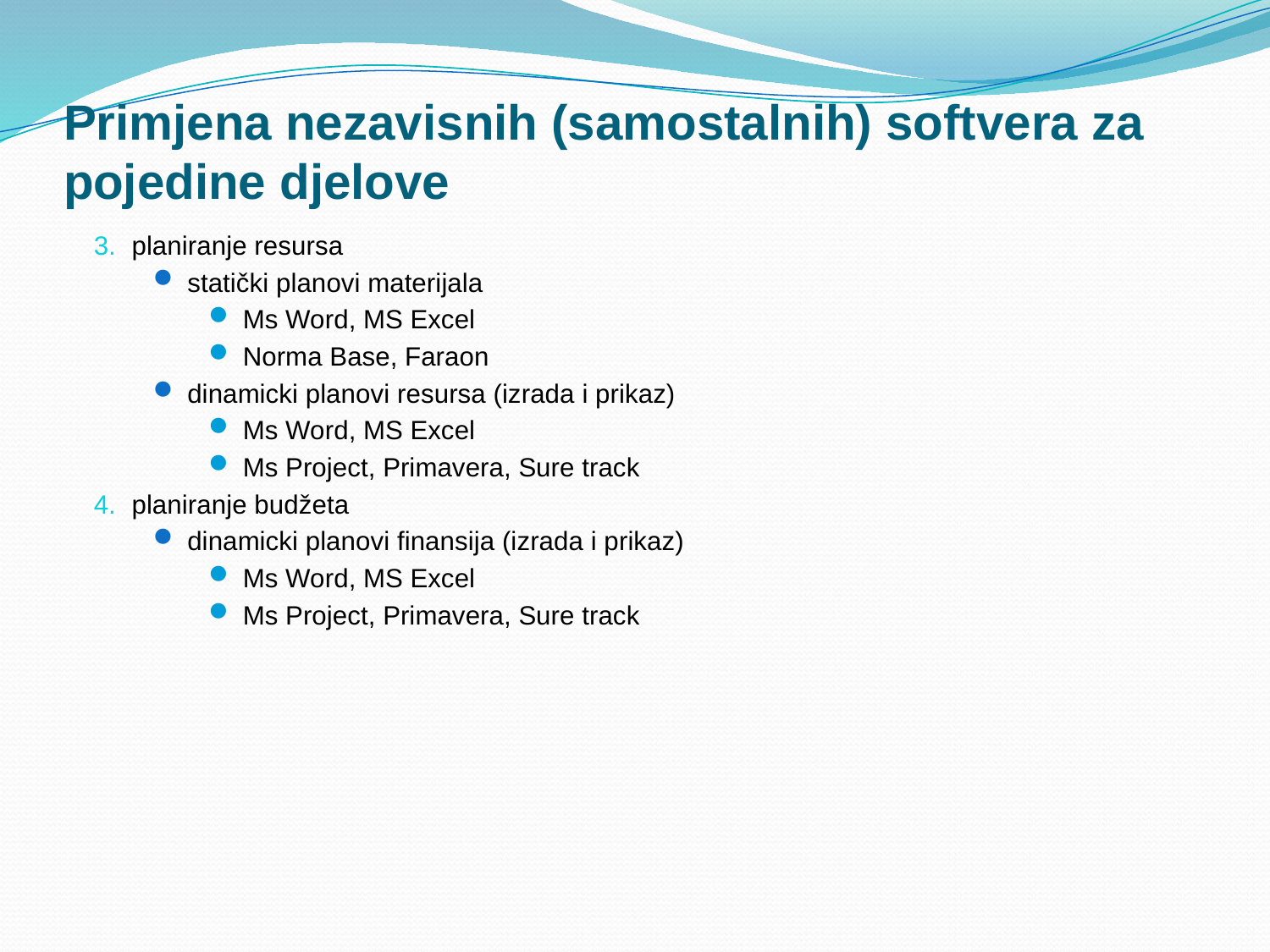

# Primjena nezavisnih (samostalnih) softvera za pojedine djelove
planiranje resursa
statički planovi materijala
Ms Word, MS Excel
Norma Base, Faraon
dinamicki planovi resursa (izrada i prikaz)
Ms Word, MS Excel
Ms Project, Primavera, Sure track
planiranje budžeta
dinamicki planovi finansija (izrada i prikaz)
Ms Word, MS Excel
Ms Project, Primavera, Sure track